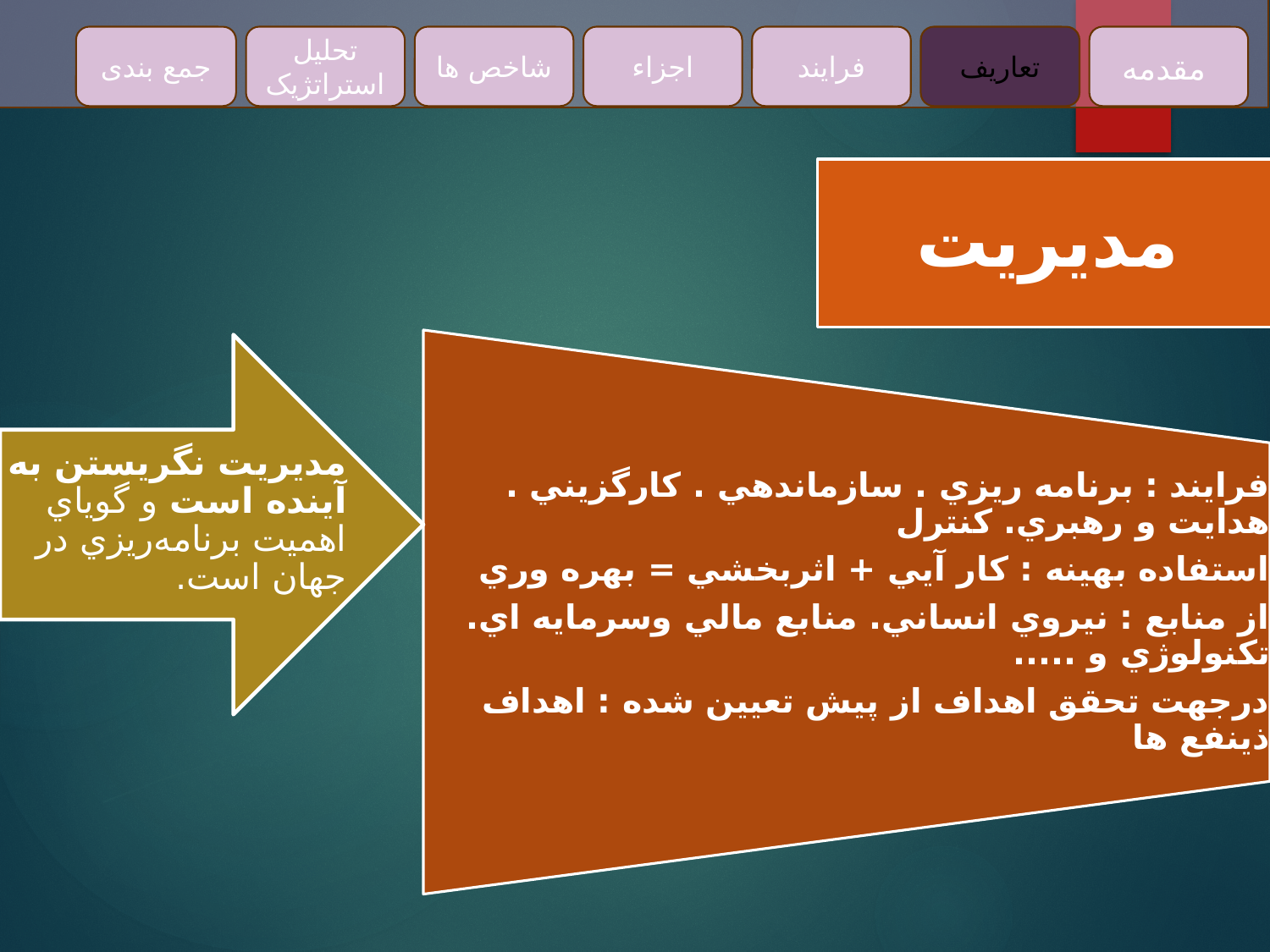

جمع بندی
تحلیل استراتژیک
اجزاء
تعاریف

مقدمه
شاخص ها
فرایند
مدیریت
فرايند : برنامه ريزي . سازماندهي . كارگزيني . هدايت و رهبري. كنترل
استفاده بهينه : كار آيي + اثربخشي = بهره وري
از منابع : نيروي انساني. منابع مالي وسرمايه اي. تكنولوژي و .....
درجهت تحقق اهداف از پيش تعيين شده : اهداف ذينفع ها
مديريت نگريستن به آينده است و گوياي اهميت برنامه‌ريزي در جهان است.